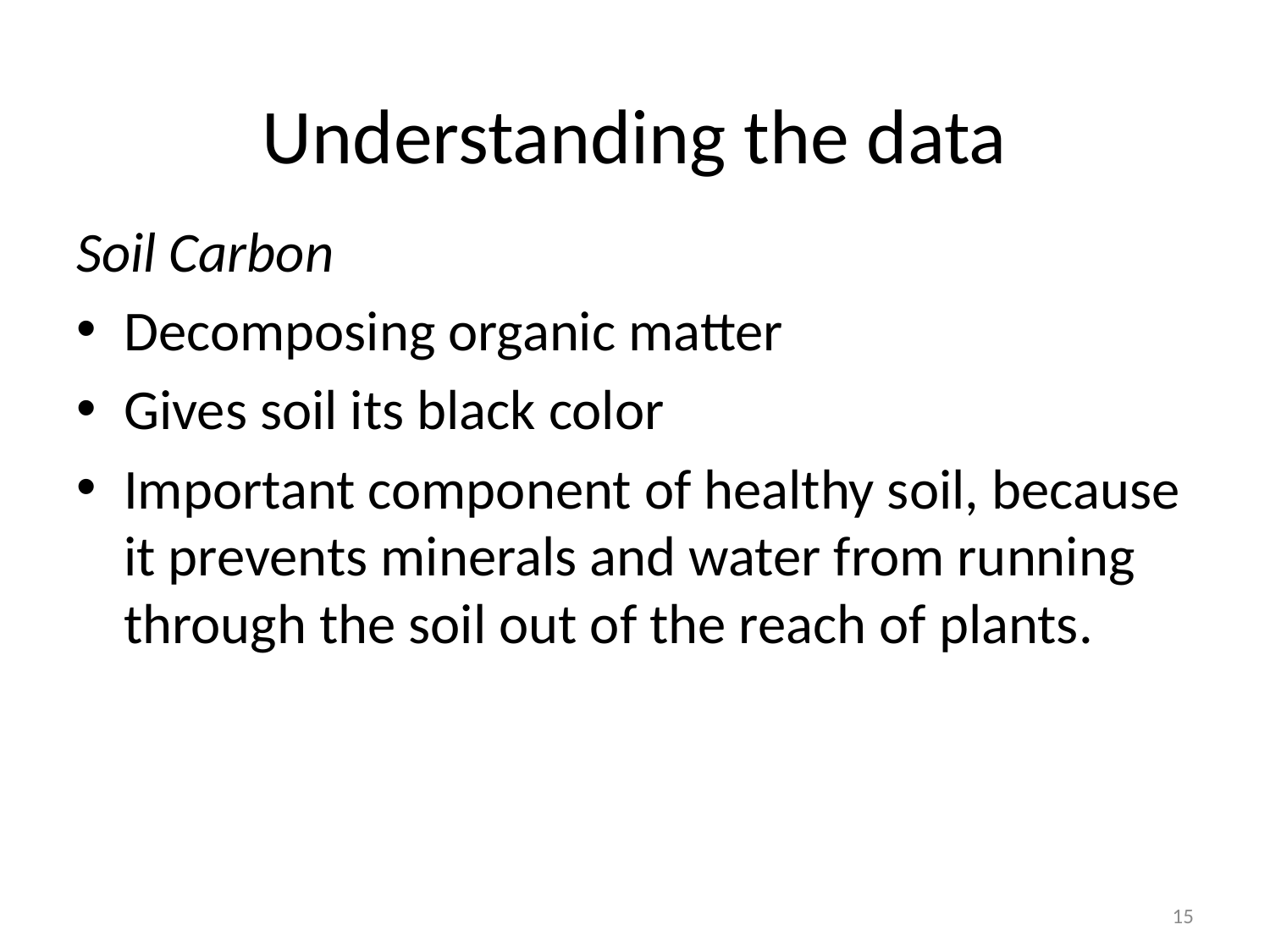

# Understanding the data
Soil Carbon
Decomposing organic matter
Gives soil its black color
Important component of healthy soil, because it prevents minerals and water from running through the soil out of the reach of plants.
15